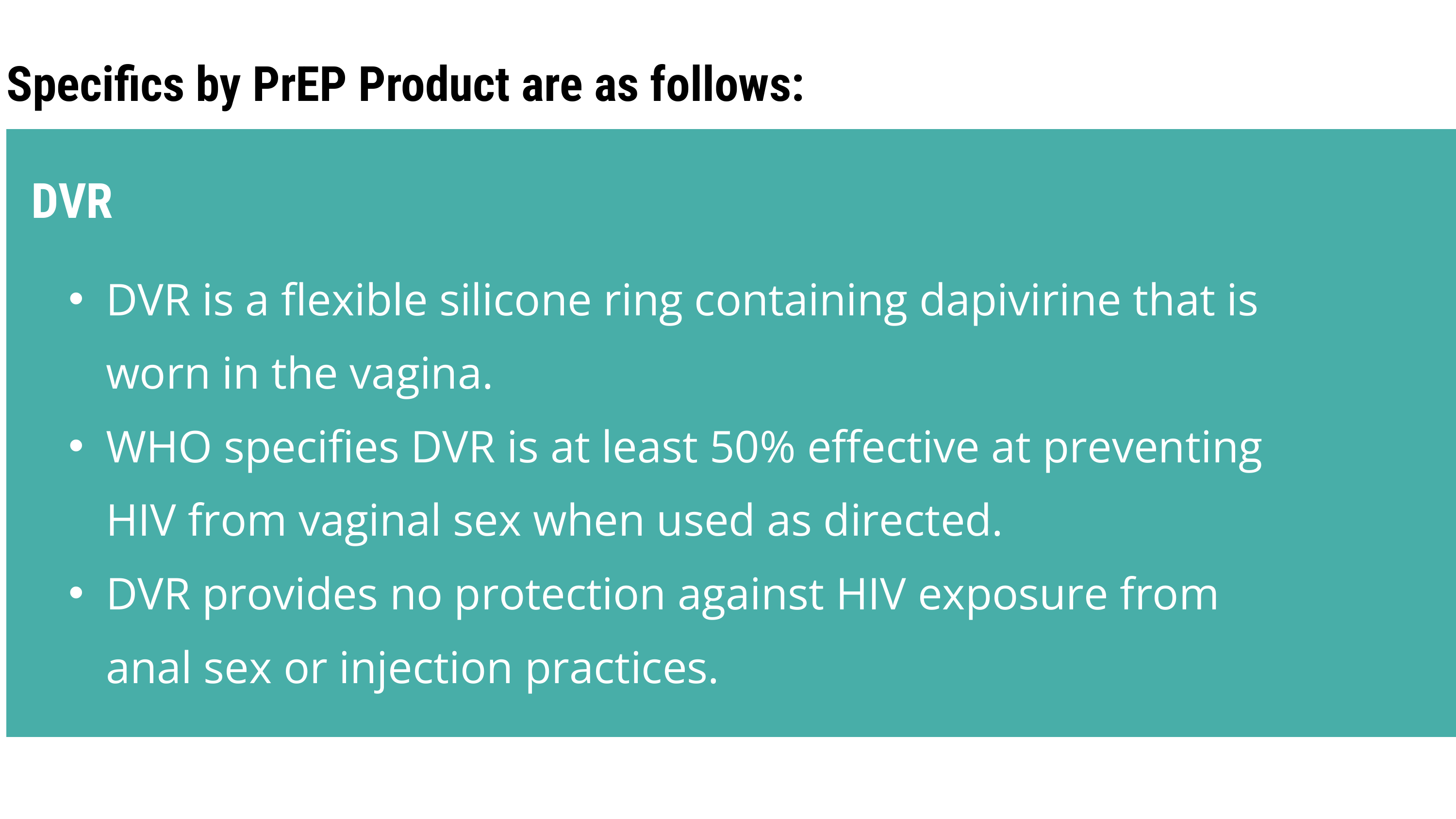

Specifics by PrEP Product are as follows:

DVR
DVR is a flexible silicone ring containing dapivirine that is worn in the vagina.
WHO specifies DVR is at least 50% effective at preventing HIV from vaginal sex when used as directed.
DVR provides no protection against HIV exposure from anal sex or injection practices.